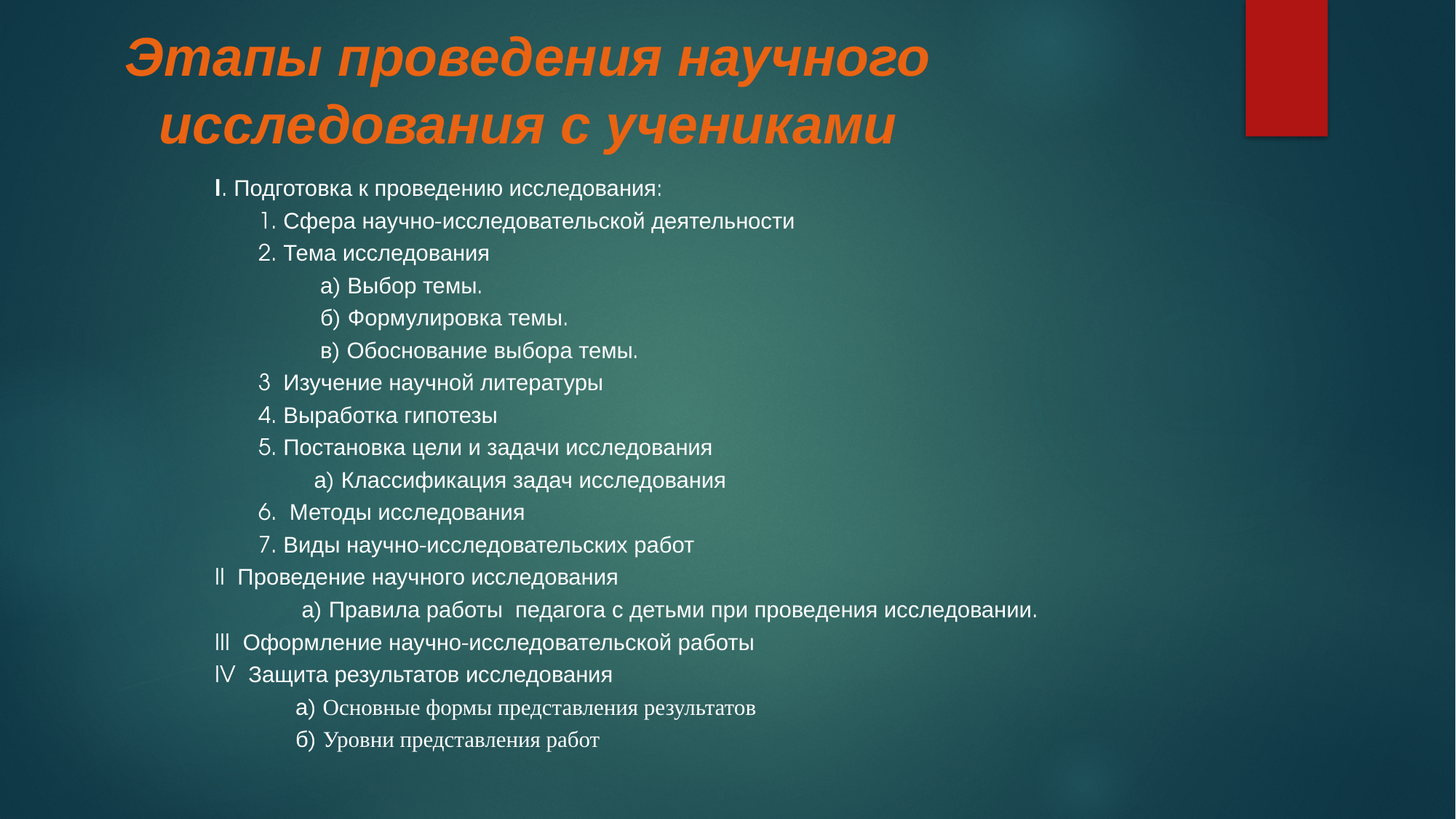

# Этапы проведения научного исследования с учениками
I. Подготовка к проведению исследования:
       1. Сфера научно-исследовательской деятельности
       2. Тема исследования
                 а) Выбор темы.
                 б) Формулировка темы.
                 в) Обоснование выбора темы.
       3  Изучение научной литературы
       4. Выработка гипотезы
       5. Постановка цели и задачи исследования
                а) Классификация задач исследования
       6.  Методы исследования
       7. Виды научно-исследовательских работ
II  Проведение научного исследования
              а) Правила работы  педагога с детьми при проведения исследовании.
III  Оформление научно-исследовательской работы
IV  Защита результатов исследования
             а) Основные формы представления результатов
             б) Уровни представления работ